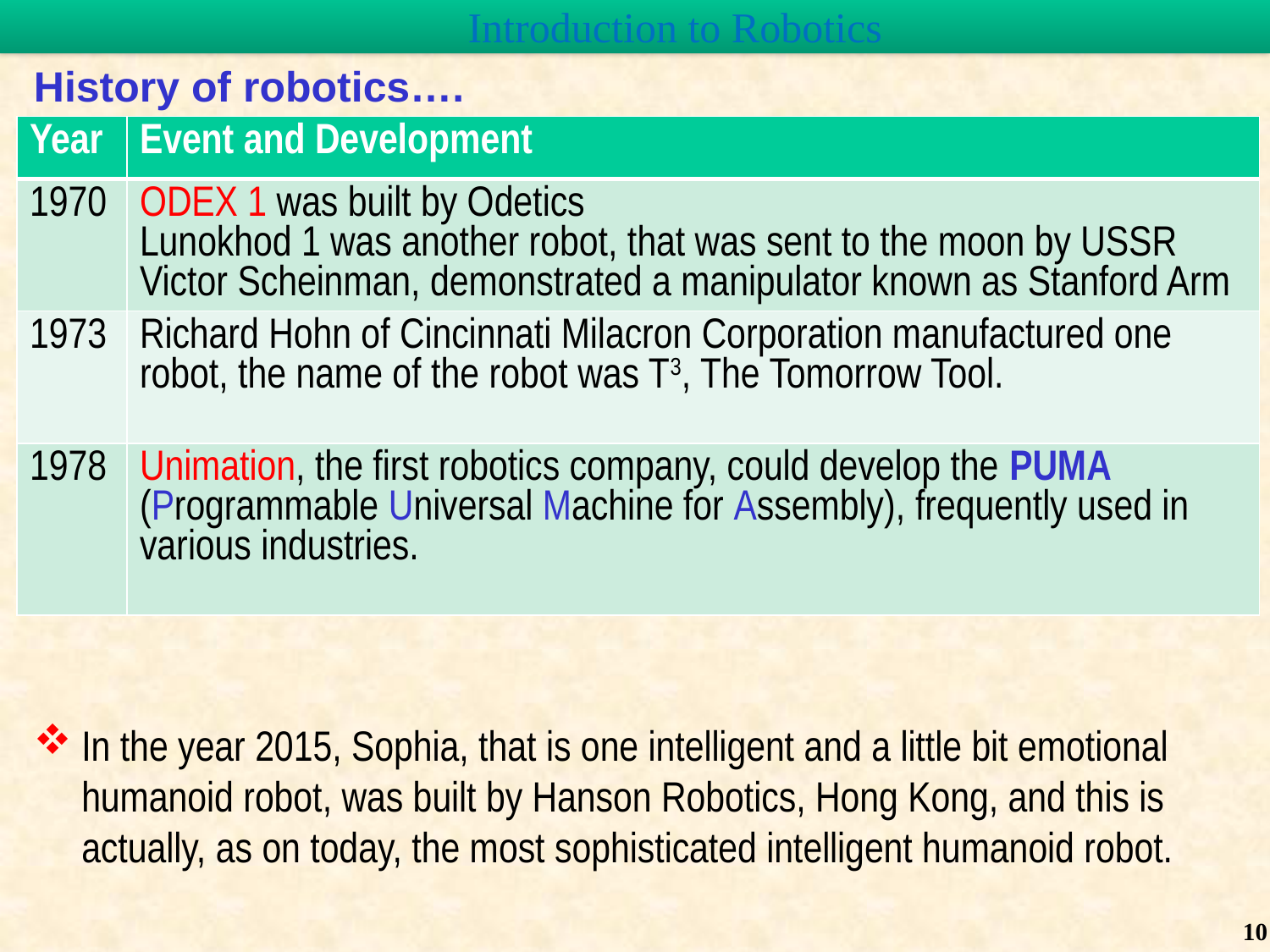

# Introduction to Robotics
History of robotics….

In the year 2015, Sophia, that is one intelligent and a little bit emotional humanoid robot, was built by Hanson Robotics, Hong Kong, and this is actually, as on today, the most sophisticated intelligent humanoid robot.

| Year | Event and Development |
| --- | --- |
| 1970 | ODEX 1 was built by Odetics Lunokhod 1 was another robot, that was sent to the moon by USSR Victor Scheinman, demonstrated a manipulator known as Stanford Arm |
| 1973 | Richard Hohn of Cincinnati Milacron Corporation manufactured one robot, the name of the robot was T3, The Tomorrow Tool. |
| 1978 | Unimation, the first robotics company, could develop the PUMA (Programmable Universal Machine for Assembly), frequently used in various industries. |
10